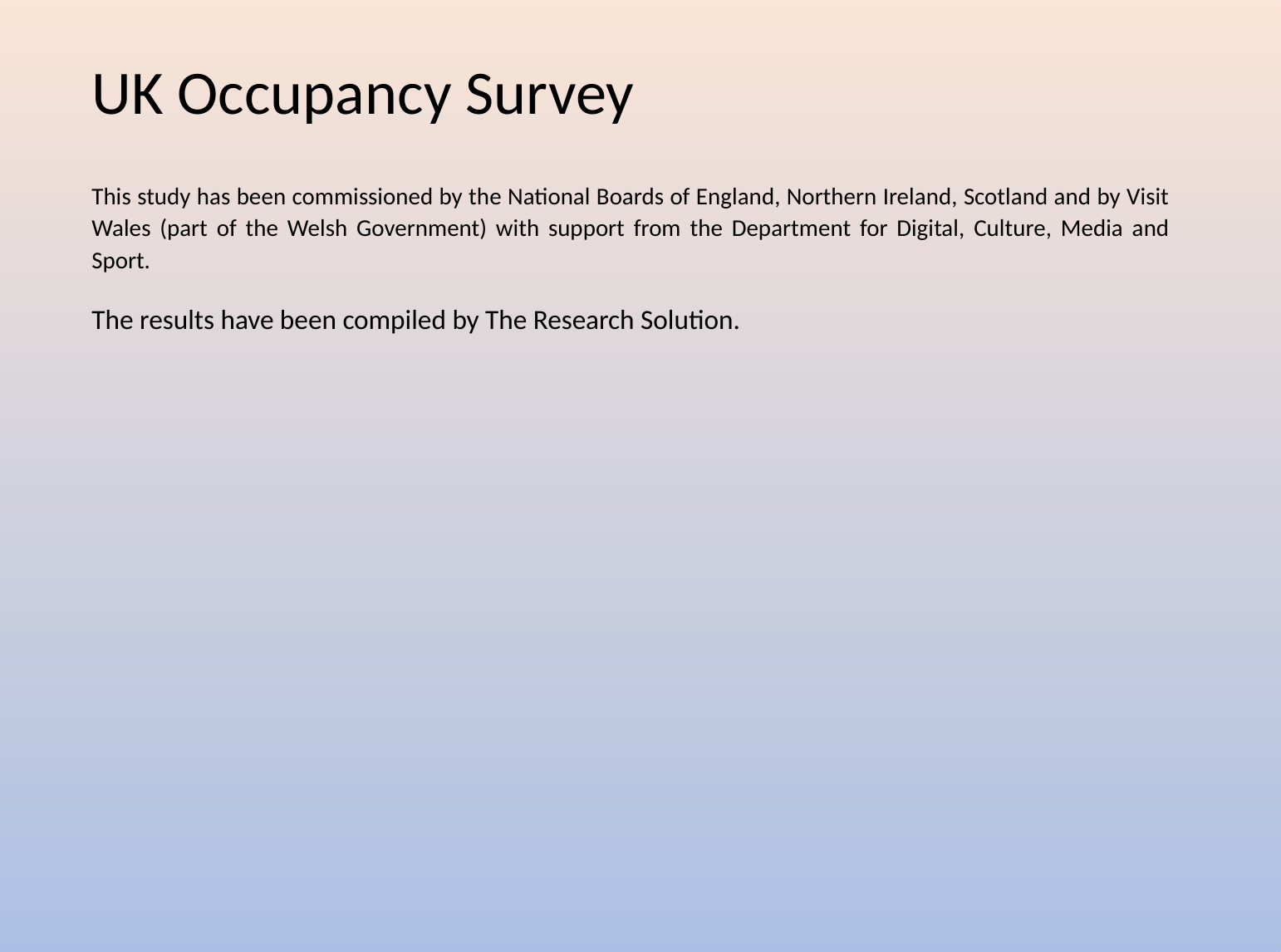

# UK Occupancy Survey
UK Occupancy Survey (1)
This study has been commissioned by the National Boards of England, Northern Ireland, Scotland and by Visit Wales (part of the Welsh Government) with support from the Department for Digital, Culture, Media and Sport.

The results have been compiled by The Research Solution.